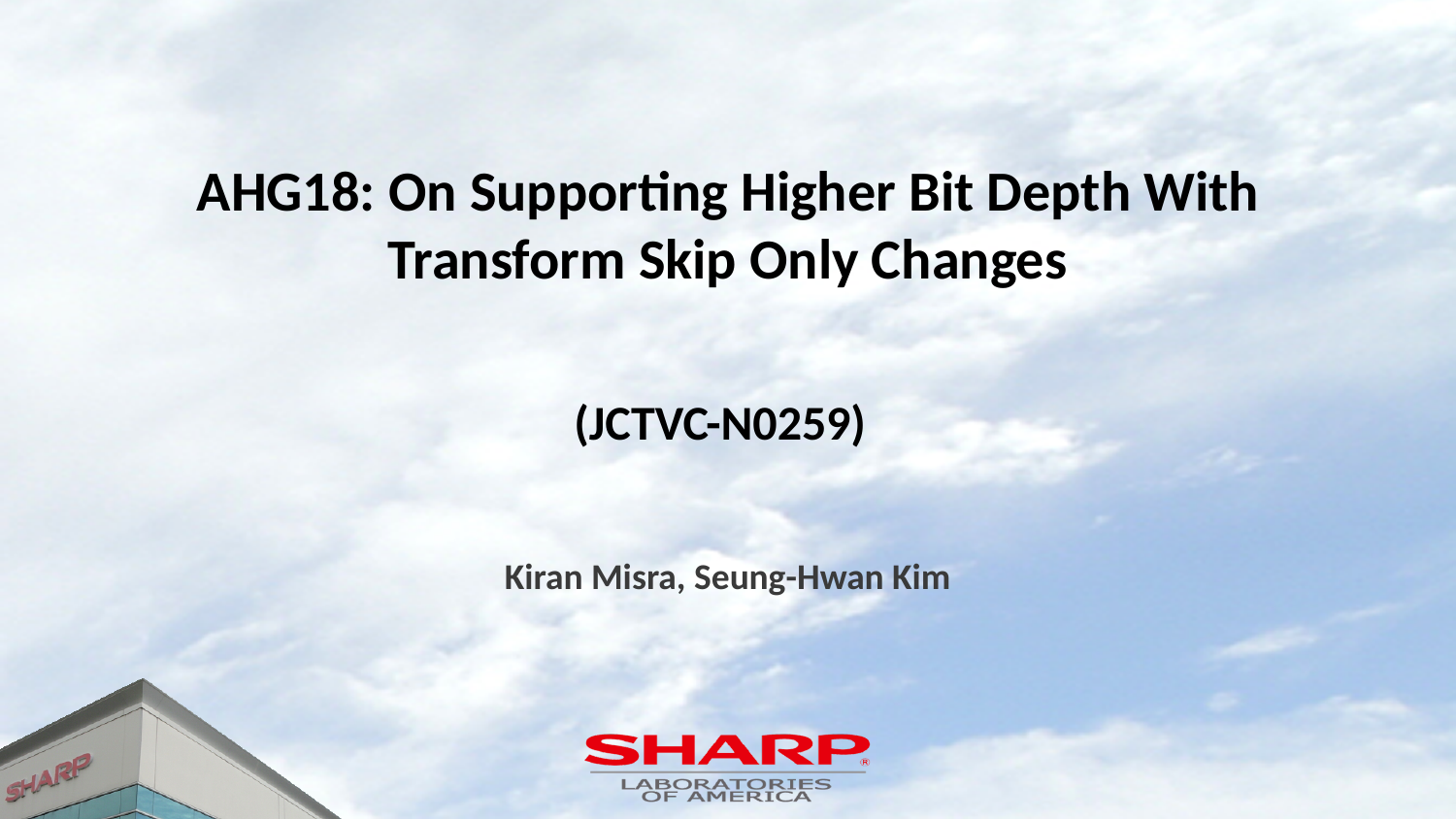

# AHG18: On Supporting Higher Bit Depth With Transform Skip Only Changes
(JCTVC-N0259)
Kiran Misra, Seung-Hwan Kim